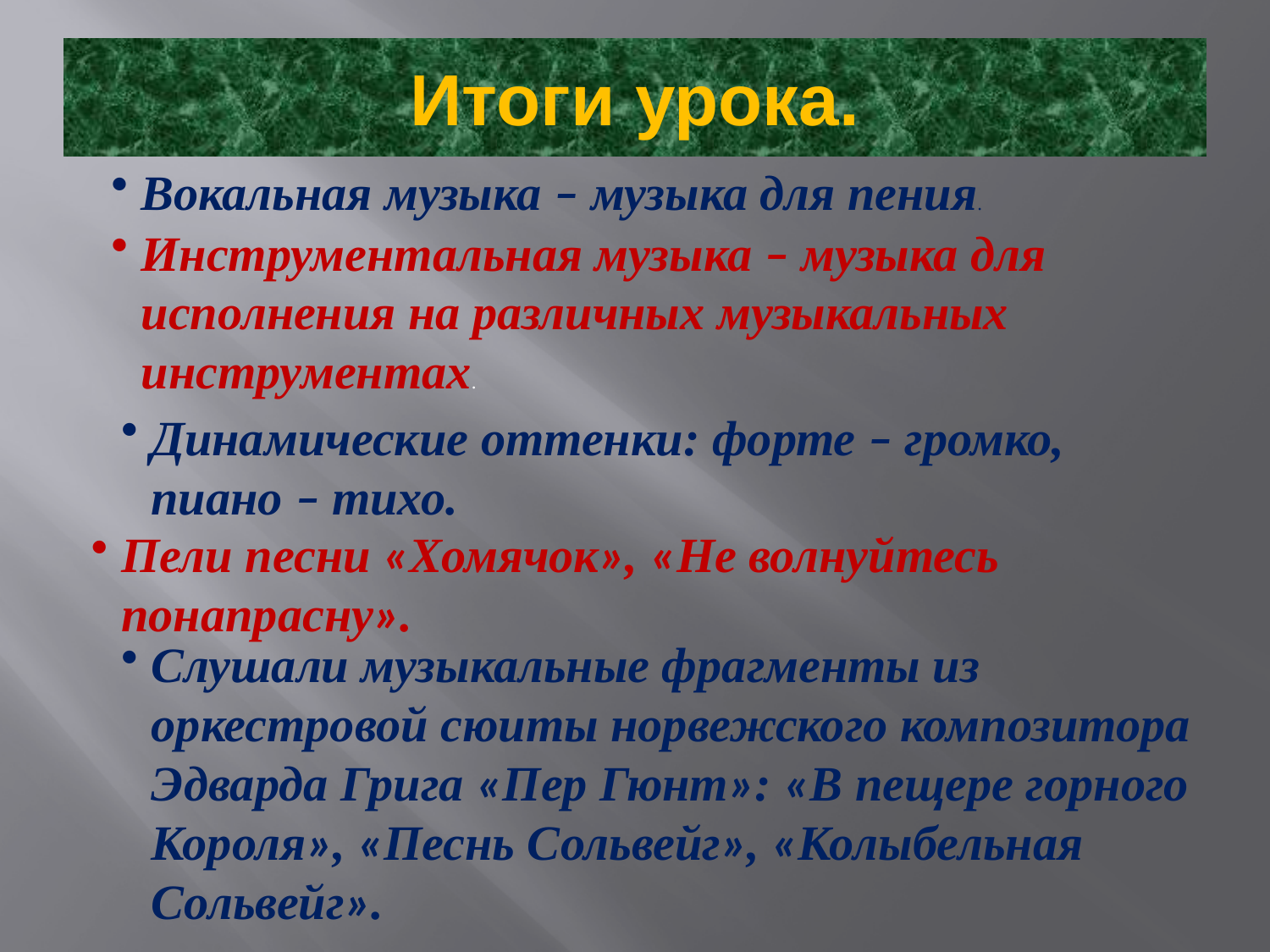

# Итоги урока.
Вокальная музыка – музыка для пения.
Инструментальная музыка – музыка для исполнения на различных музыкальных инструментах.
Динамические оттенки: форте – громко, пиано – тихо.
Пели песни «Хомячок», «Не волнуйтесь понапрасну».
Слушали музыкальные фрагменты из оркестровой сюиты норвежского композитора Эдварда Грига «Пер Гюнт»: «В пещере горного Короля», «Песнь Сольвейг», «Колыбельная Сольвейг».